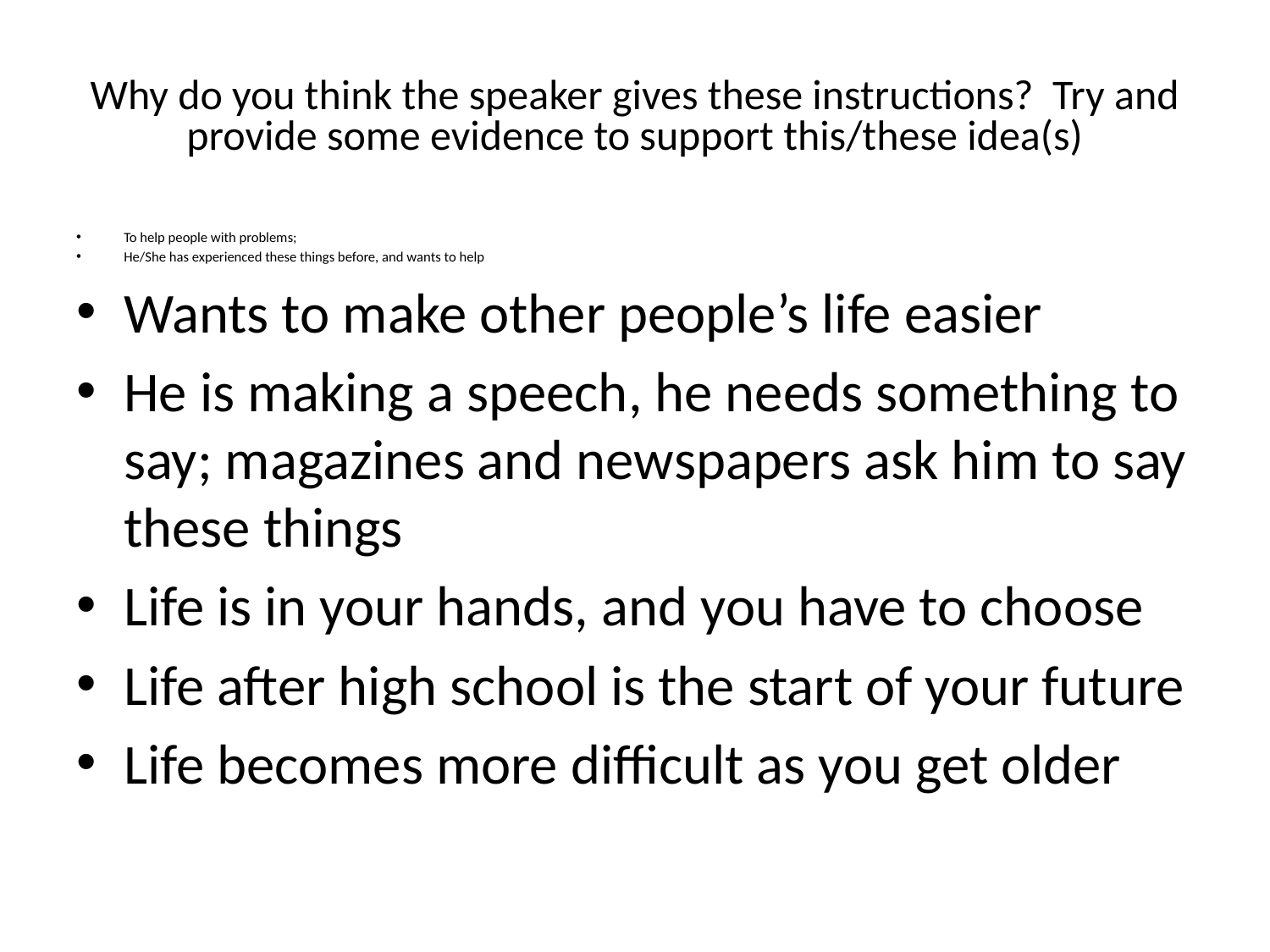

# Why do you think the speaker gives these instructions?  Try and provide some evidence to support this/these idea(s)
To help people with problems;
He/She has experienced these things before, and wants to help
Wants to make other people’s life easier
He is making a speech, he needs something to say; magazines and newspapers ask him to say these things
Life is in your hands, and you have to choose
Life after high school is the start of your future
Life becomes more difficult as you get older